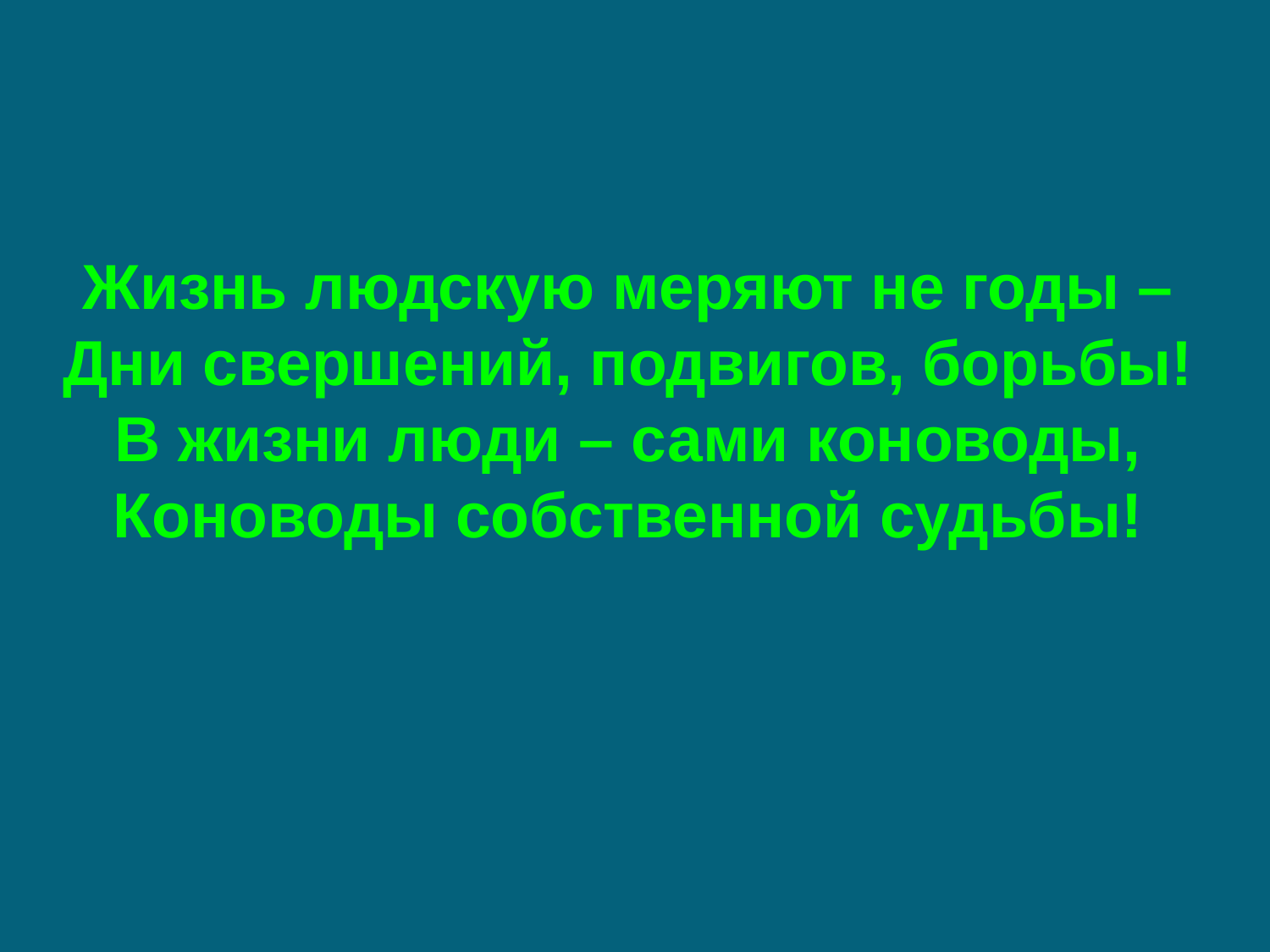

# Жизнь людскую меряют не годы – Дни свершений, подвигов, борьбы! В жизни люди – сами коноводы, Коноводы собственной судьбы!